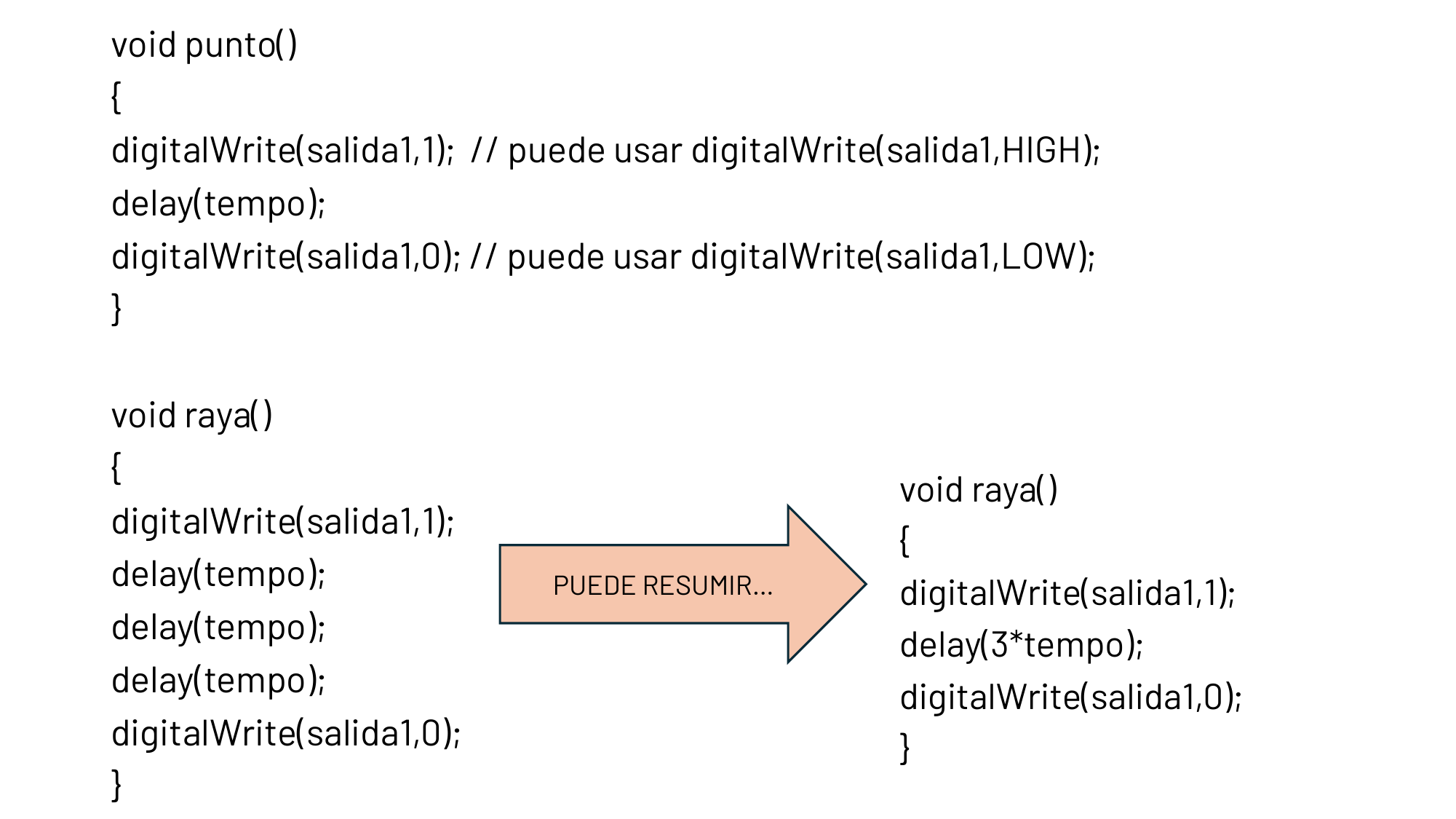

void punto()
{
digitalWrite(salida1,1);  // puede usar digitalWrite(salida1,HIGH);
delay(tempo);
digitalWrite(salida1,0); // puede usar digitalWrite(salida1,LOW);
}

void raya()
{
digitalWrite(salida1,1);
delay(tempo);
delay(tempo);
delay(tempo);
digitalWrite(salida1,0);
}

void raya()
{
digitalWrite(salida1,1);
delay(3*tempo);
digitalWrite(salida1,0);
}
PUEDE RESUMIR…